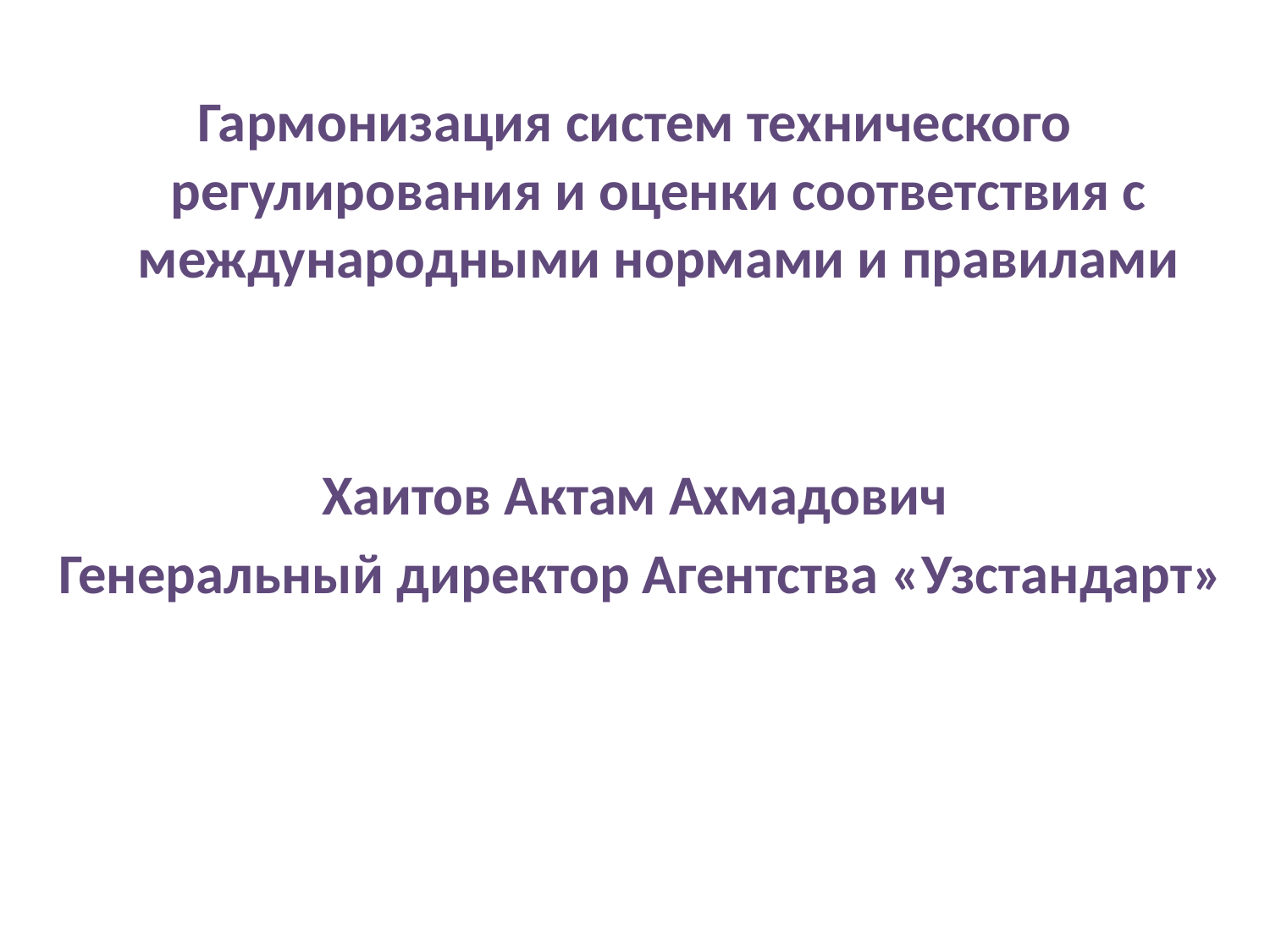

Гармонизация систем технического регулирования и оценки соответствия с международными нормами и правилами

Хаитов Актам Ахмадович
 Генеральный директор Агентства «Узстандарт»